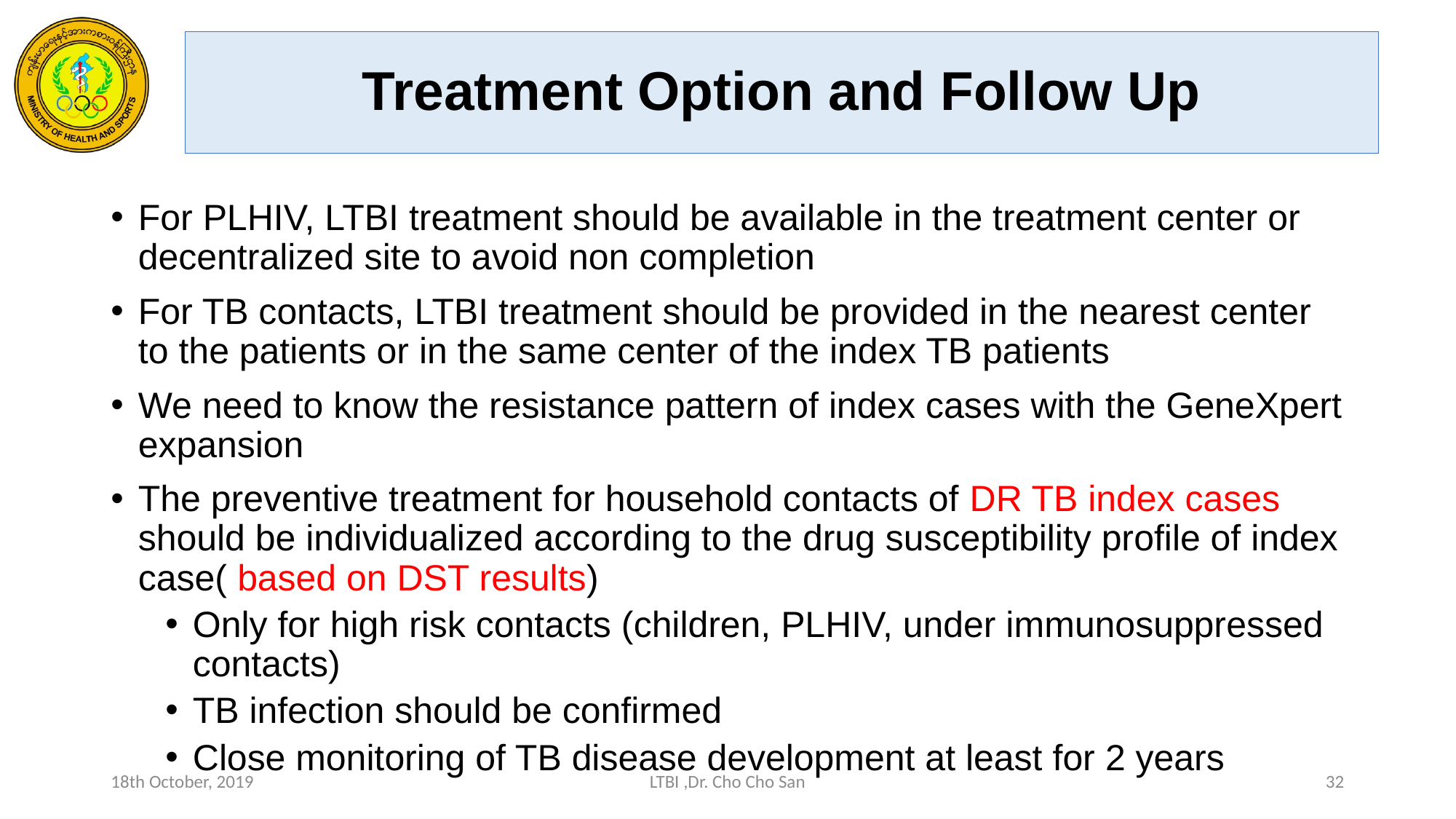

# Treatment Option and Follow Up
For PLHIV, LTBI treatment should be available in the treatment center or decentralized site to avoid non completion
For TB contacts, LTBI treatment should be provided in the nearest center to the patients or in the same center of the index TB patients
We need to know the resistance pattern of index cases with the GeneXpert expansion
The preventive treatment for household contacts of DR TB index cases should be individualized according to the drug susceptibility profile of index case( based on DST results)
Only for high risk contacts (children, PLHIV, under immunosuppressed contacts)
TB infection should be confirmed
Close monitoring of TB disease development at least for 2 years
18th October, 2019
LTBI ,Dr. Cho Cho San
32